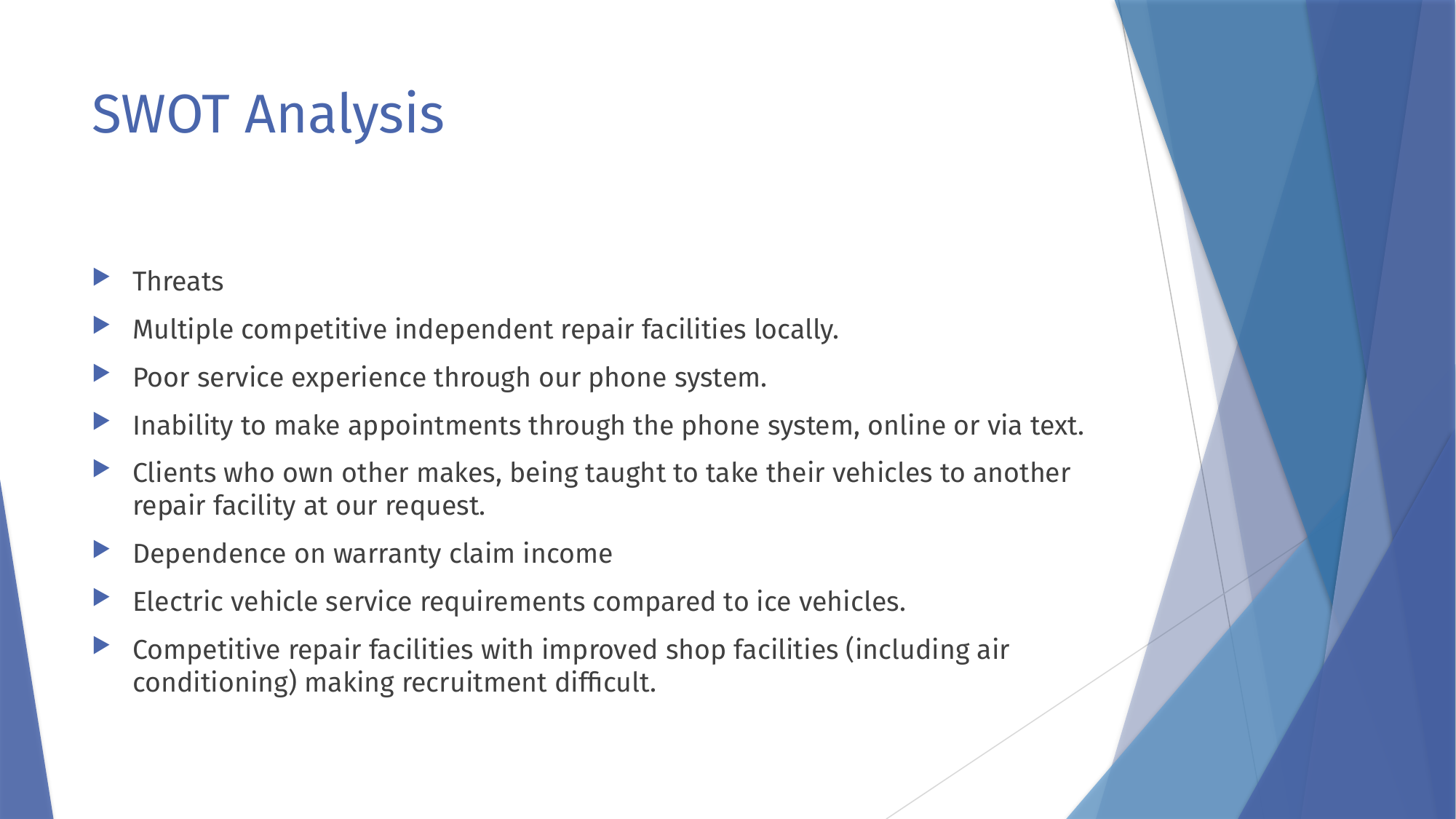

# SWOT Analysis
Threats
Multiple competitive independent repair facilities locally.
Poor service experience through our phone system.
Inability to make appointments through the phone system, online or via text.
Clients who own other makes, being taught to take their vehicles to another repair facility at our request.
Dependence on warranty claim income
Electric vehicle service requirements compared to ice vehicles.
Competitive repair facilities with improved shop facilities (including air conditioning) making recruitment difficult.